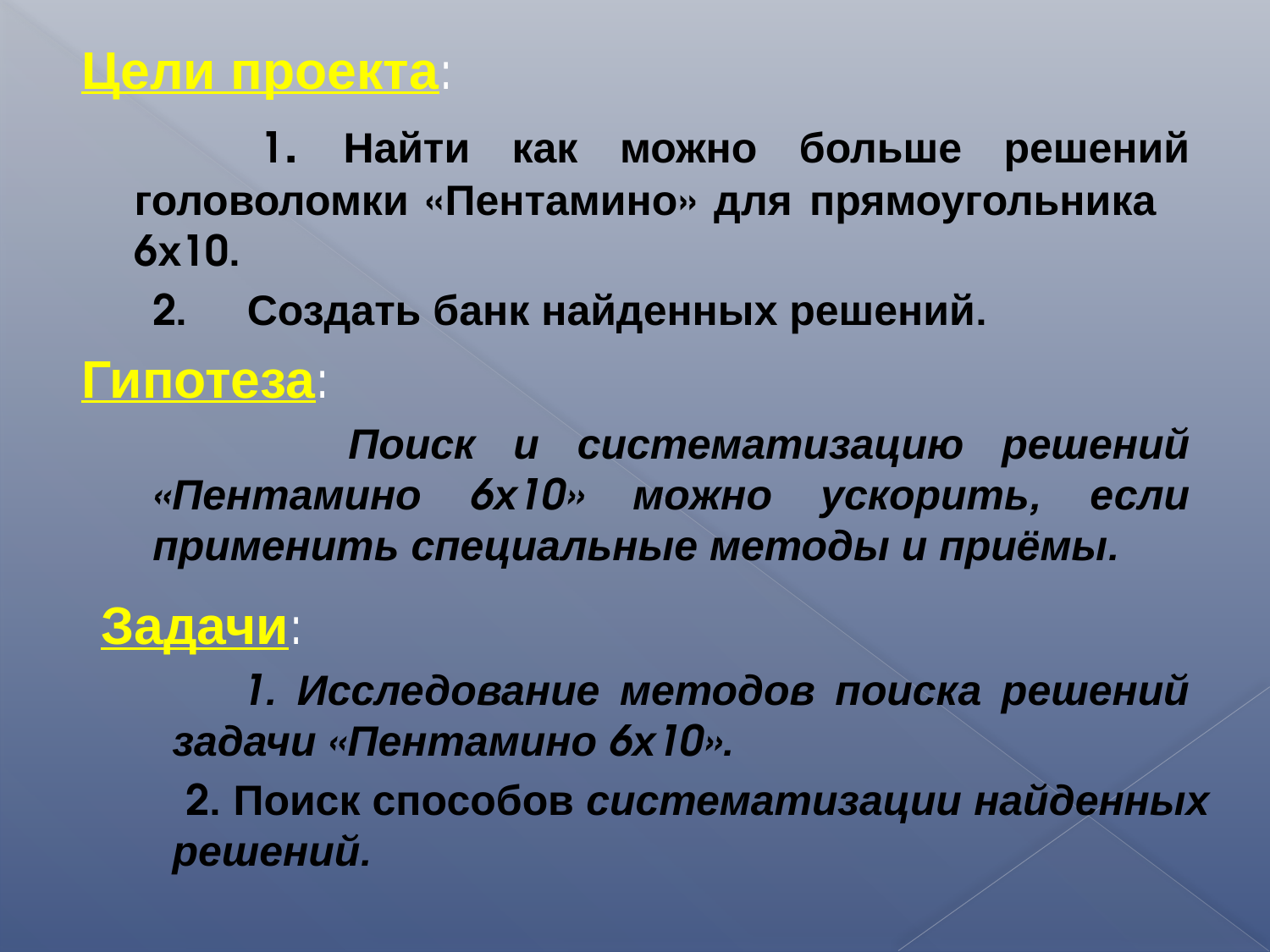

Цели проекта:
    1. Найти как можно больше решений головоломки «Пентамино» для прямоугольника   6х10.
      2.     Создать банк найденных решений.
Гипотеза:
       Поиск и систематизацию решений «Пентамино 6х10» можно ускорить, если применить специальные методы и приёмы.

Задачи:
       1. Исследование методов поиска решений  задачи «Пентамино 6х10».
       2. Поиск способов систематизации найденных решений.